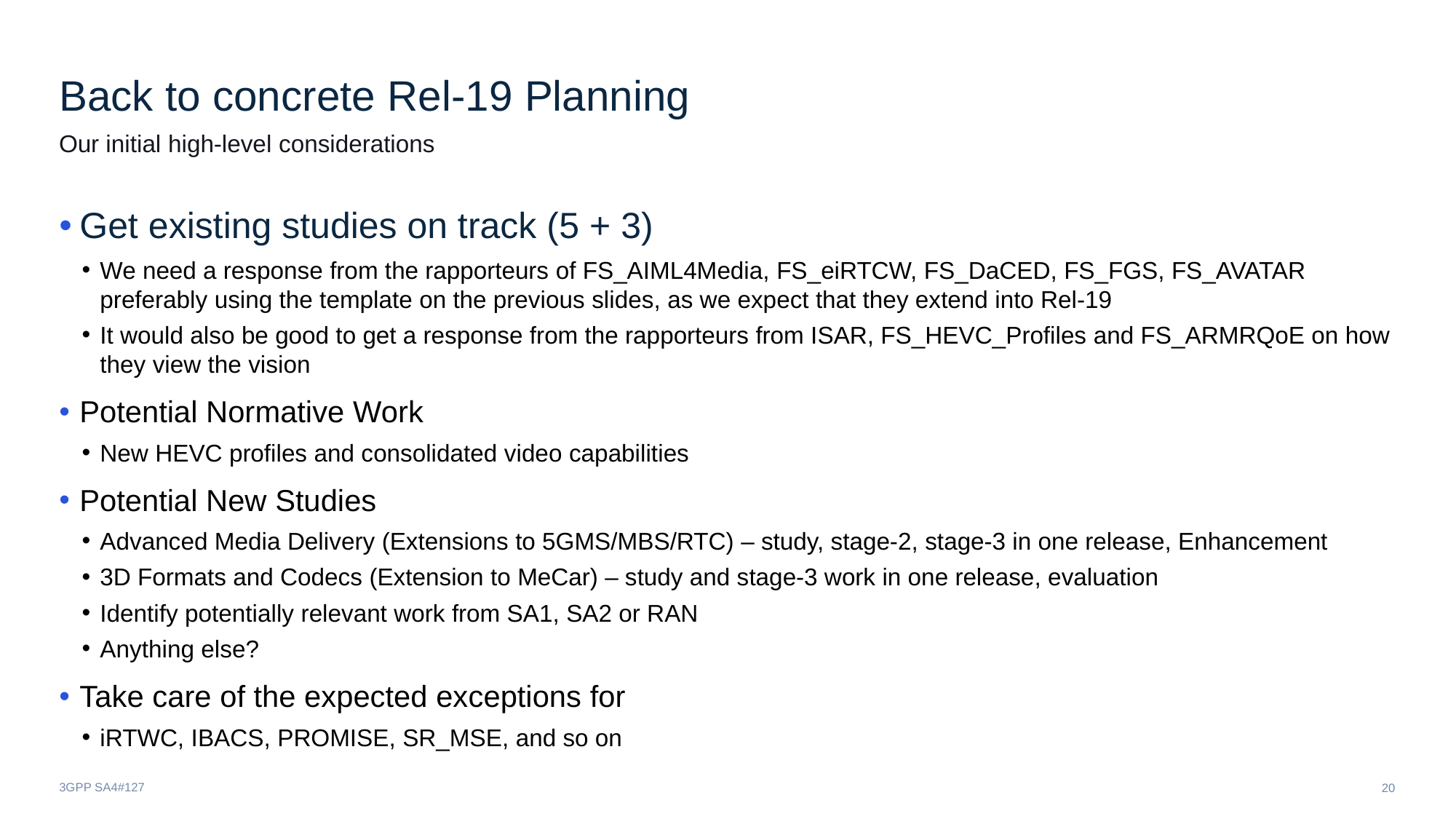

# Back to concrete Rel-19 Planning
Our initial high-level considerations
Get existing studies on track (5 + 3)
We need a response from the rapporteurs of FS_AIML4Media, FS_eiRTCW, FS_DaCED, FS_FGS, FS_AVATAR preferably using the template on the previous slides, as we expect that they extend into Rel-19
It would also be good to get a response from the rapporteurs from ISAR, FS_HEVC_Profiles and FS_ARMRQoE on how they view the vision
Potential Normative Work
New HEVC profiles and consolidated video capabilities
Potential New Studies
Advanced Media Delivery (Extensions to 5GMS/MBS/RTC) – study, stage-2, stage-3 in one release, Enhancement
3D Formats and Codecs (Extension to MeCar) – study and stage-3 work in one release, evaluation
Identify potentially relevant work from SA1, SA2 or RAN
Anything else?
Take care of the expected exceptions for
iRTWC, IBACS, PROMISE, SR_MSE, and so on

3GPP SA4#127